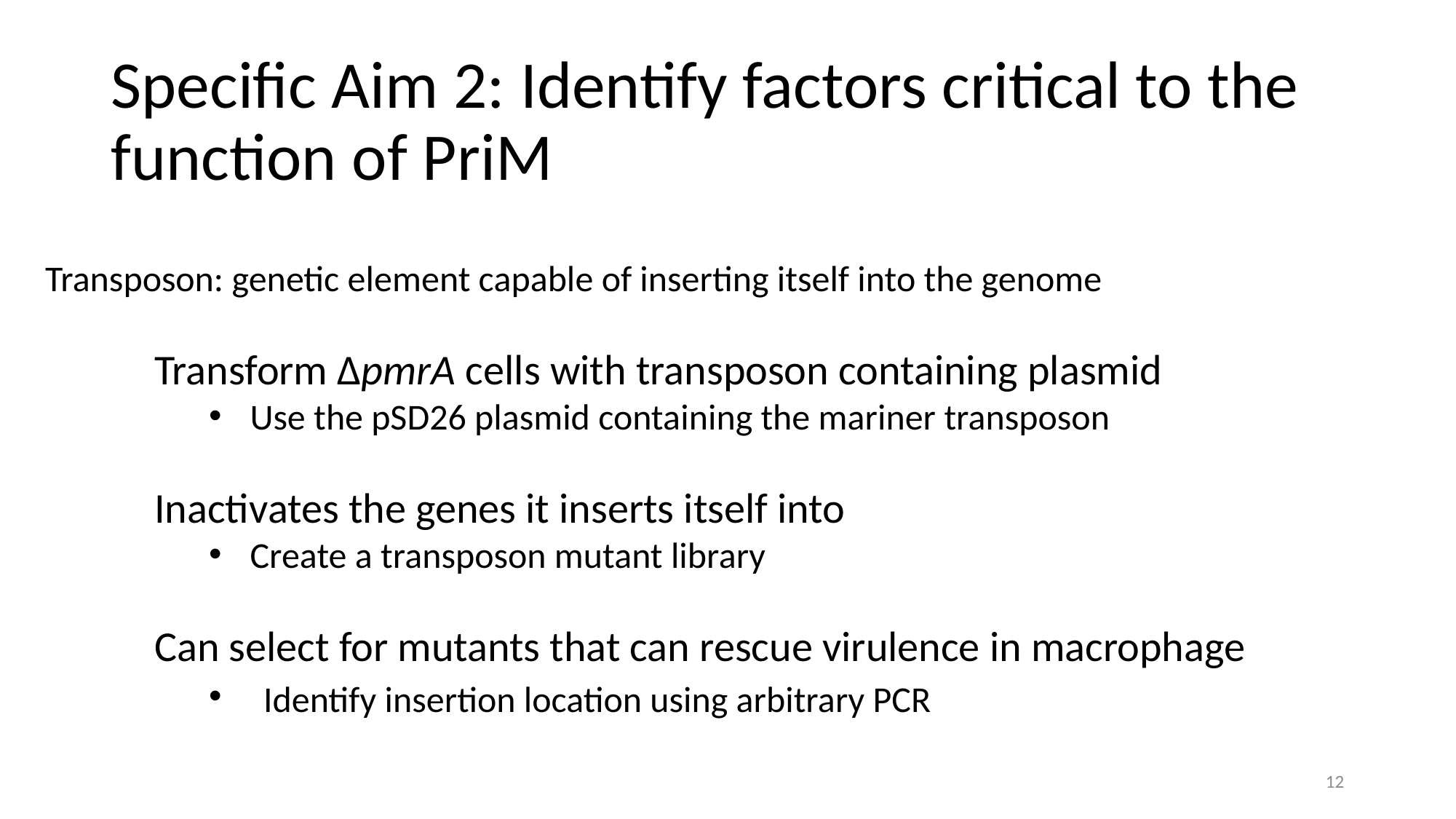

# Specific Aim 2: Identify factors critical to the function of PriM
Transposon: genetic element capable of inserting itself into the genome

	Transform ΔpmrA cells with transposon containing plasmid
Use the pSD26 plasmid containing the mariner transposon

	Inactivates the genes it inserts itself into
Create a transposon mutant library

	Can select for mutants that can rescue virulence in macrophage
Identify insertion location using arbitrary PCR
12